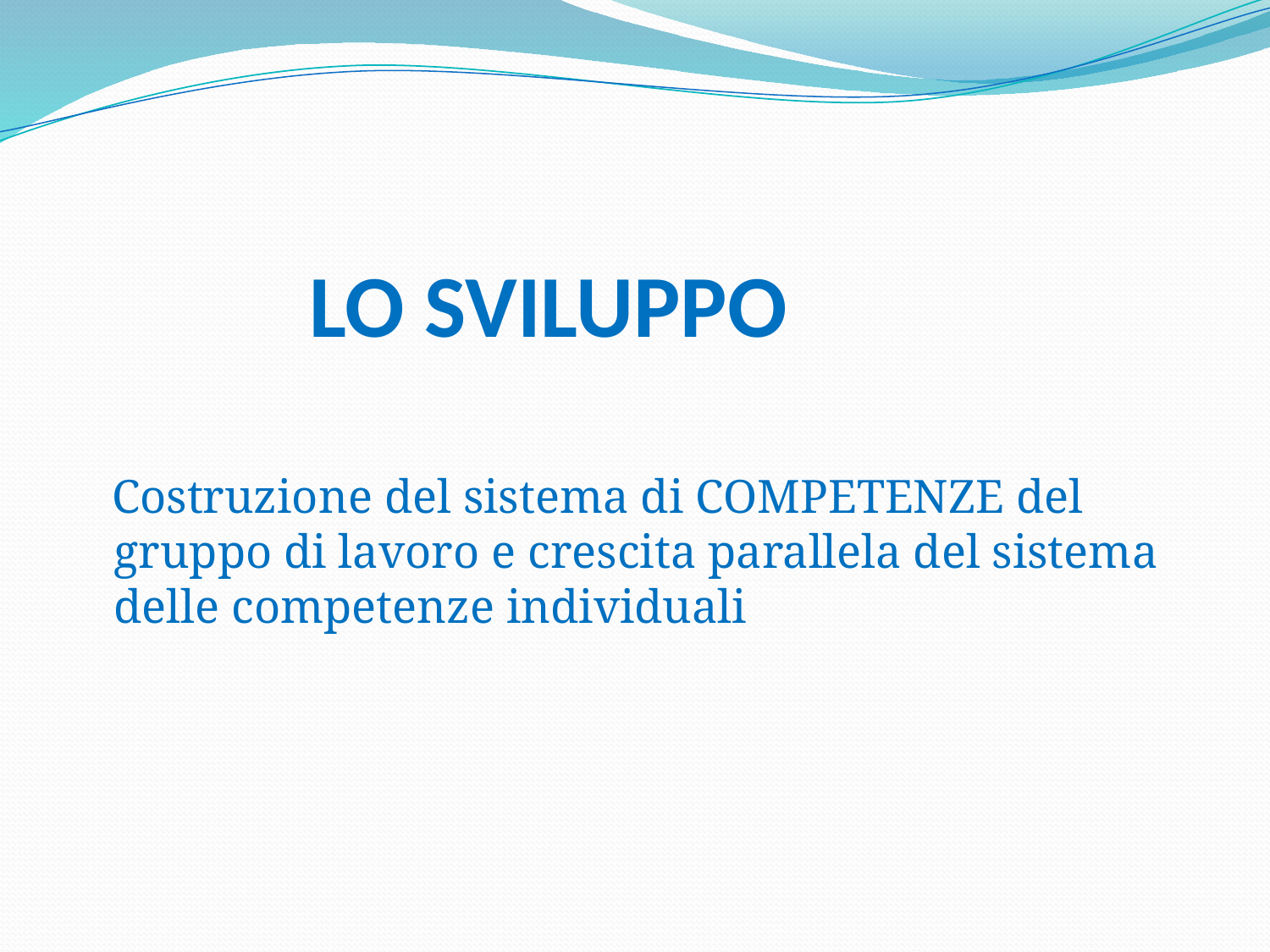

# LO SVILUPPO

   Costruzione del sistema di COMPETENZE del gruppo di lavoro e crescita parallela del sistema delle competenze individuali